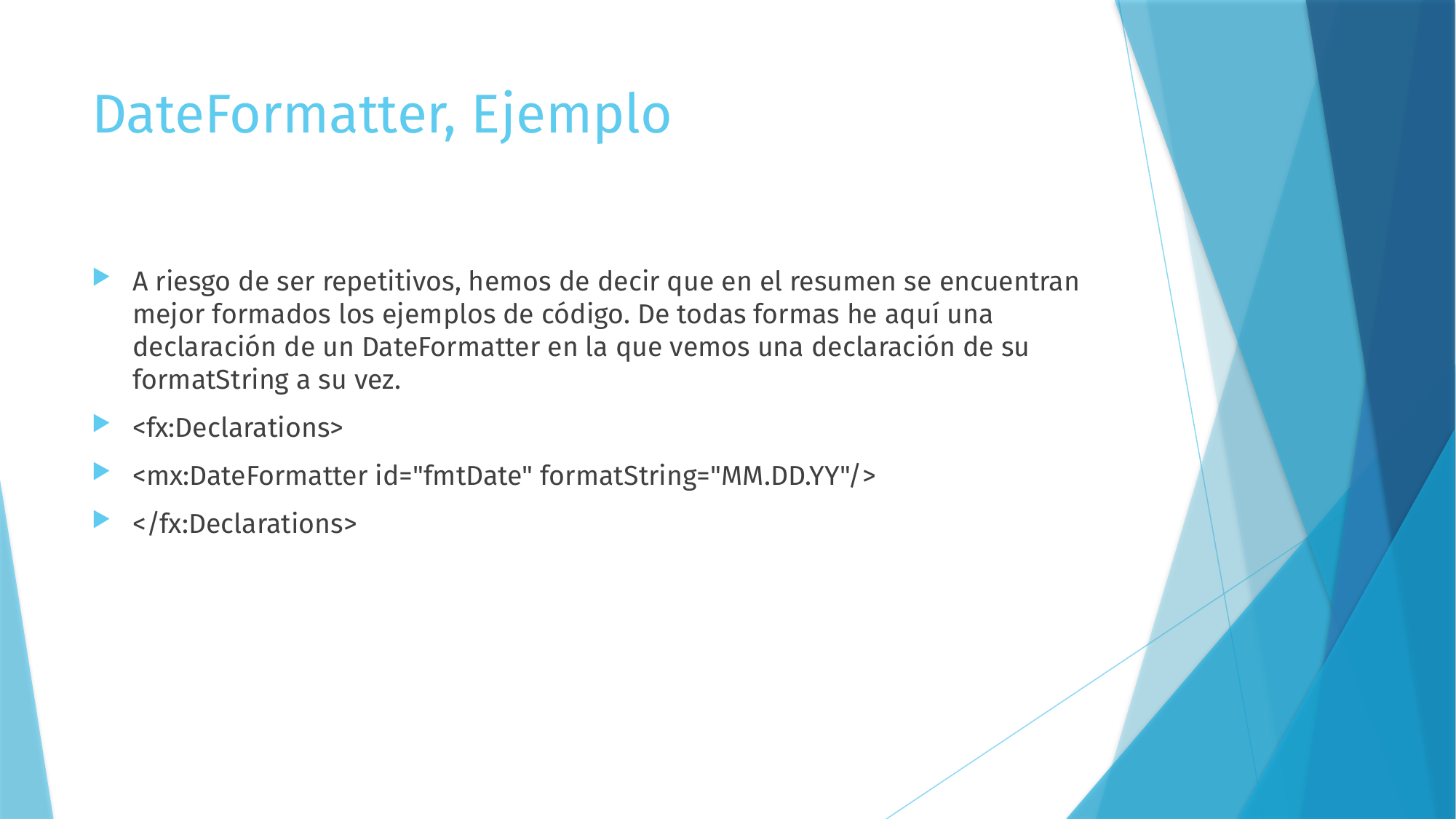

# DateFormatter, Ejemplo
A riesgo de ser repetitivos, hemos de decir que en el resumen se encuentran mejor formados los ejemplos de código. De todas formas he aquí una declaración de un DateFormatter en la que vemos una declaración de su formatString a su vez.
<fx:Declarations>
<mx:DateFormatter id="fmtDate" formatString="MM.DD.YY"/>
</fx:Declarations>